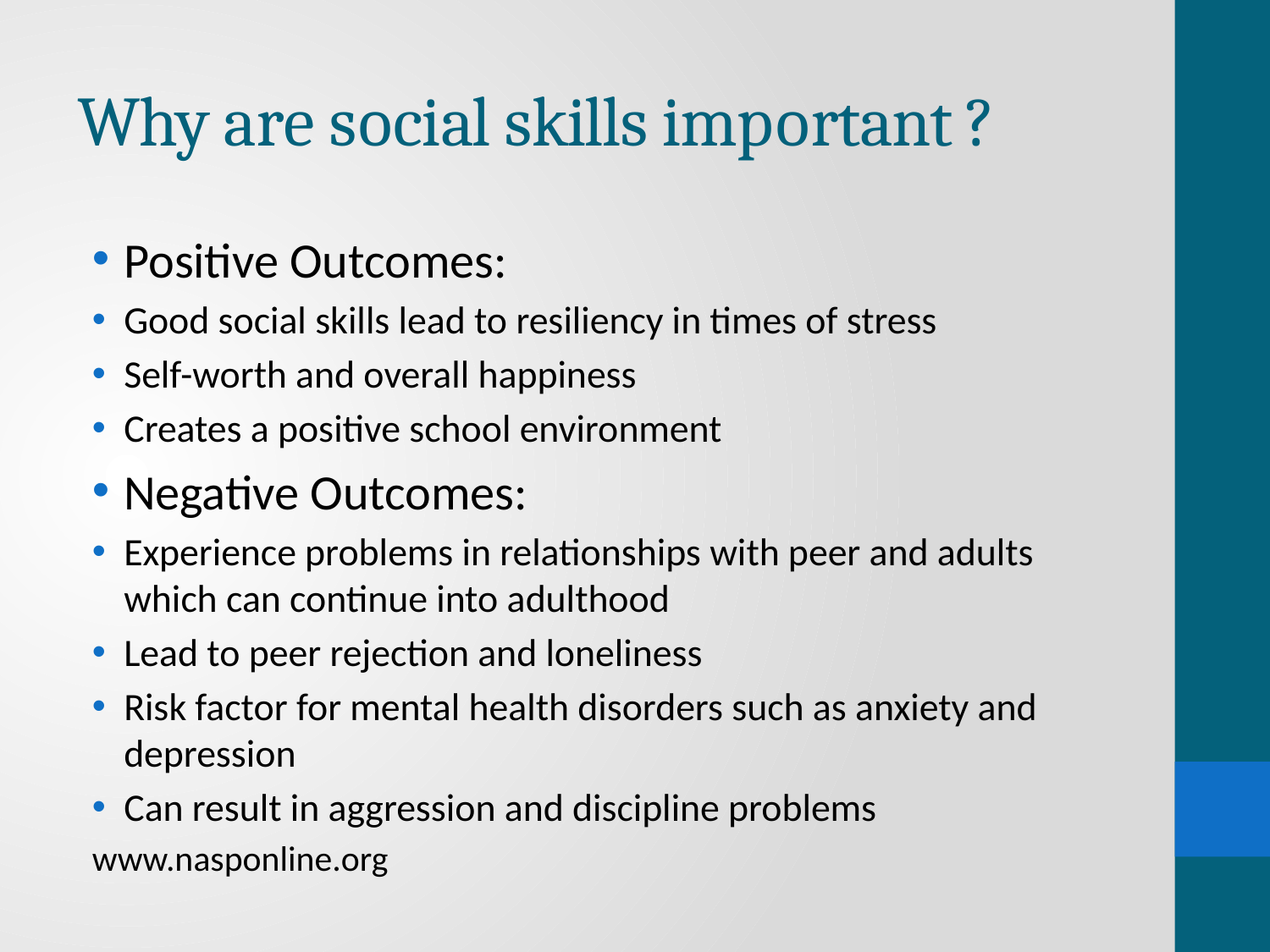

# Why are social skills important ?
Positive Outcomes:
Good social skills lead to resiliency in times of stress
Self-worth and overall happiness
Creates a positive school environment
Negative Outcomes:
Experience problems in relationships with peer and adults which can continue into adulthood
Lead to peer rejection and loneliness
Risk factor for mental health disorders such as anxiety and depression
Can result in aggression and discipline problems
www.nasponline.org